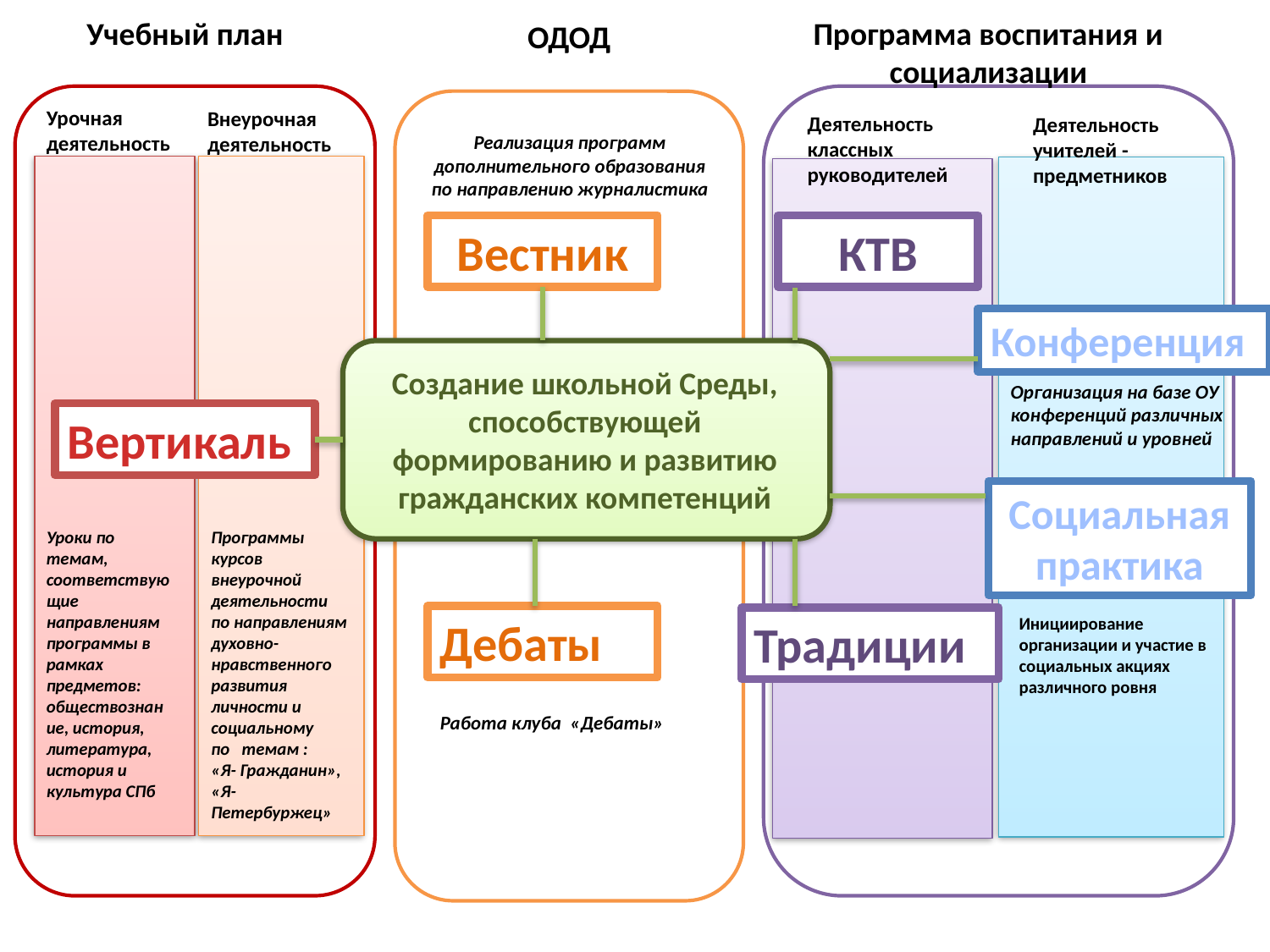

Программа воспитания и социализации
Учебный план
ОДОД

Урочная
деятельность
Внеурочная деятельность
Деятельность классных  руководителей
Деятельность учителей - предметников
Реализация программ дополнительного образования по направлению журналистика

Вестник
КТВ
Конференция

Создание школьной Среды, способствующей формированию и развитию гражданских компетенций
Организация на базе ОУ конференций различных направлений и уровней
Вертикаль
Социальная практика
Уроки по темам, соответствующие направлениям программы в рамках предметов: обществознание, история, литература, история и культура СПб
Программы курсов внеурочной деятельности  по направлениям духовно-нравственного развития личности и социальному
по   темам :
«Я- Гражданин», «Я-Петербуржец»
Дебаты
Инициирование организации и участие в социальных акциях различного ровня
Традиции
Работа клуба  «Дебаты»